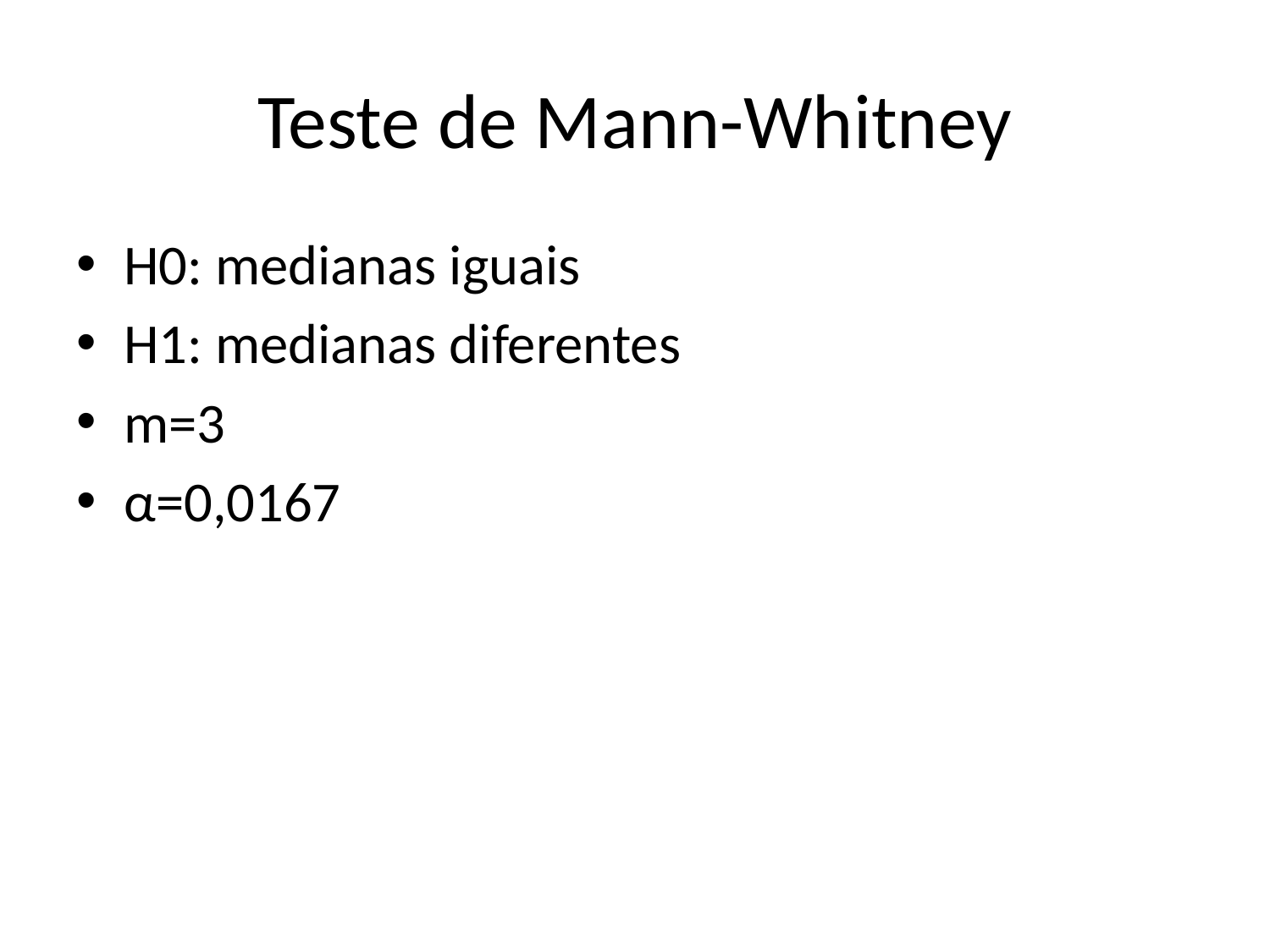

# Teste de Mann-Whitney
H0: medianas iguais
H1: medianas diferentes
m=3
α=0,0167